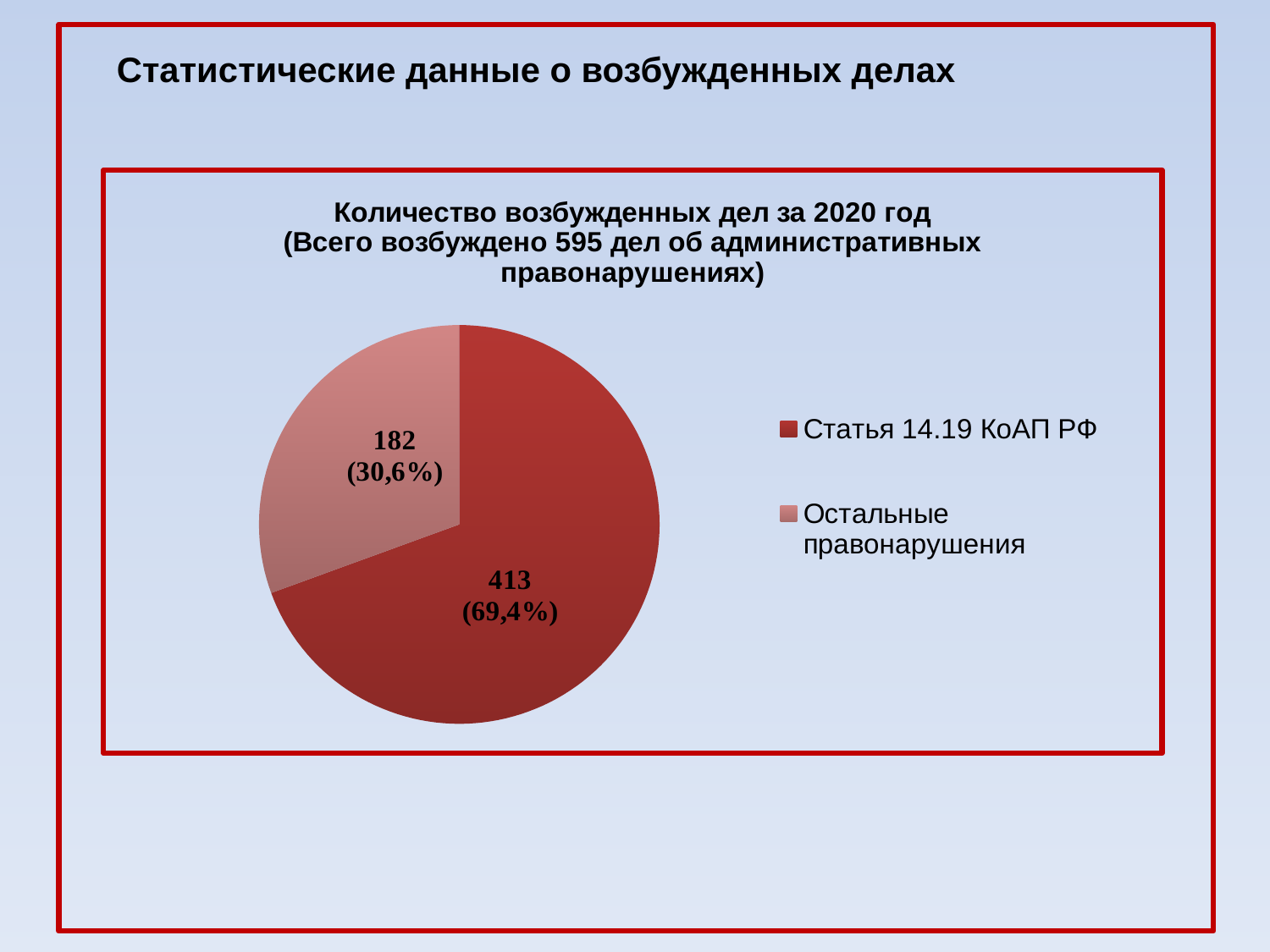

Статистические данные о возбужденных делах

### Chart: Количество возбужденных дел за 2020 год
(Всего возбуждено 595 дел об административных правонарушениях)

| Category | Столбец2 |
|---|---|
| Статья 14.19 КоАП РФ | 413.0 |
| Остальные правонарушения | 182.0 |